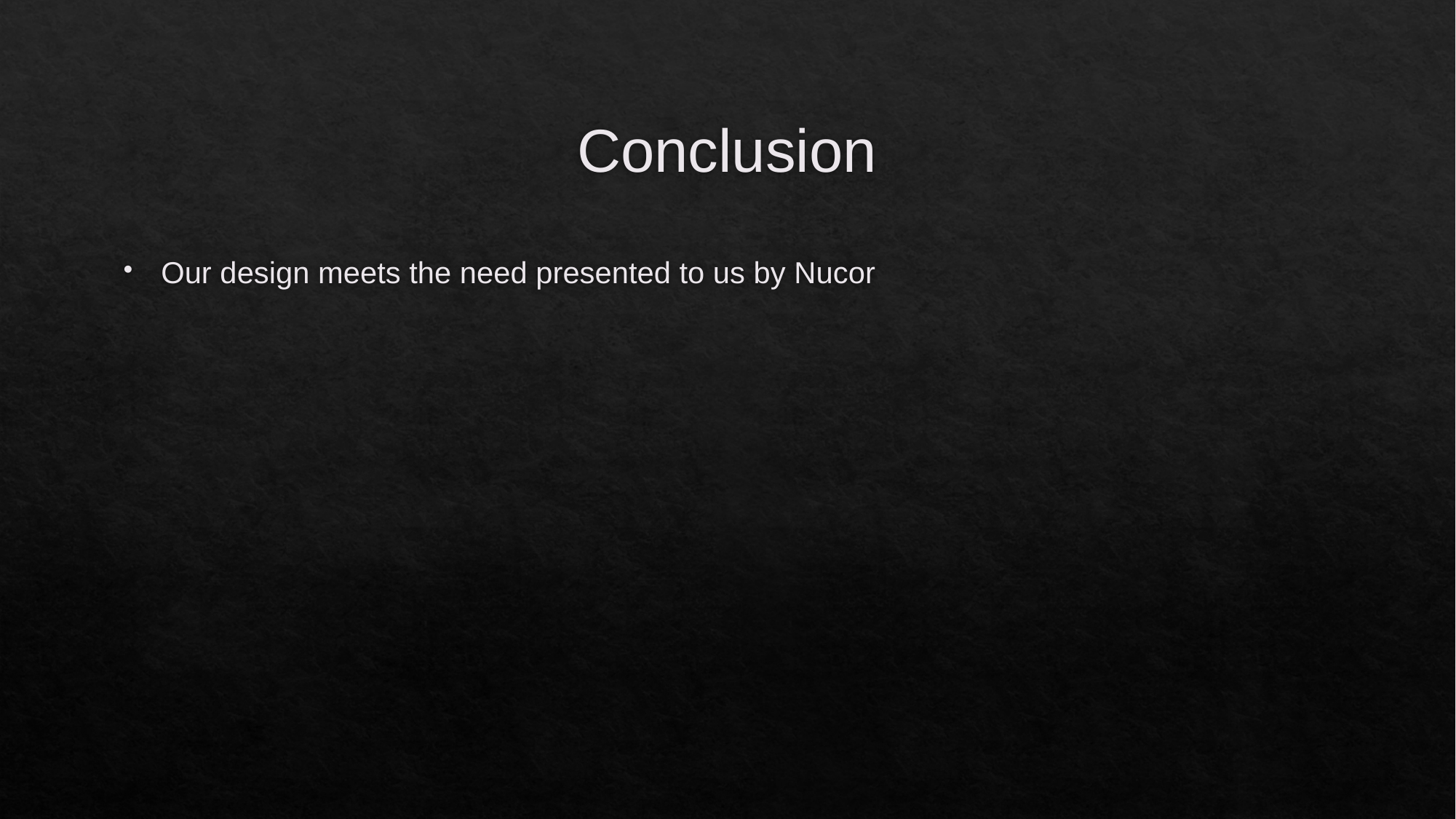

# Conclusion
Our design meets the need presented to us by Nucor